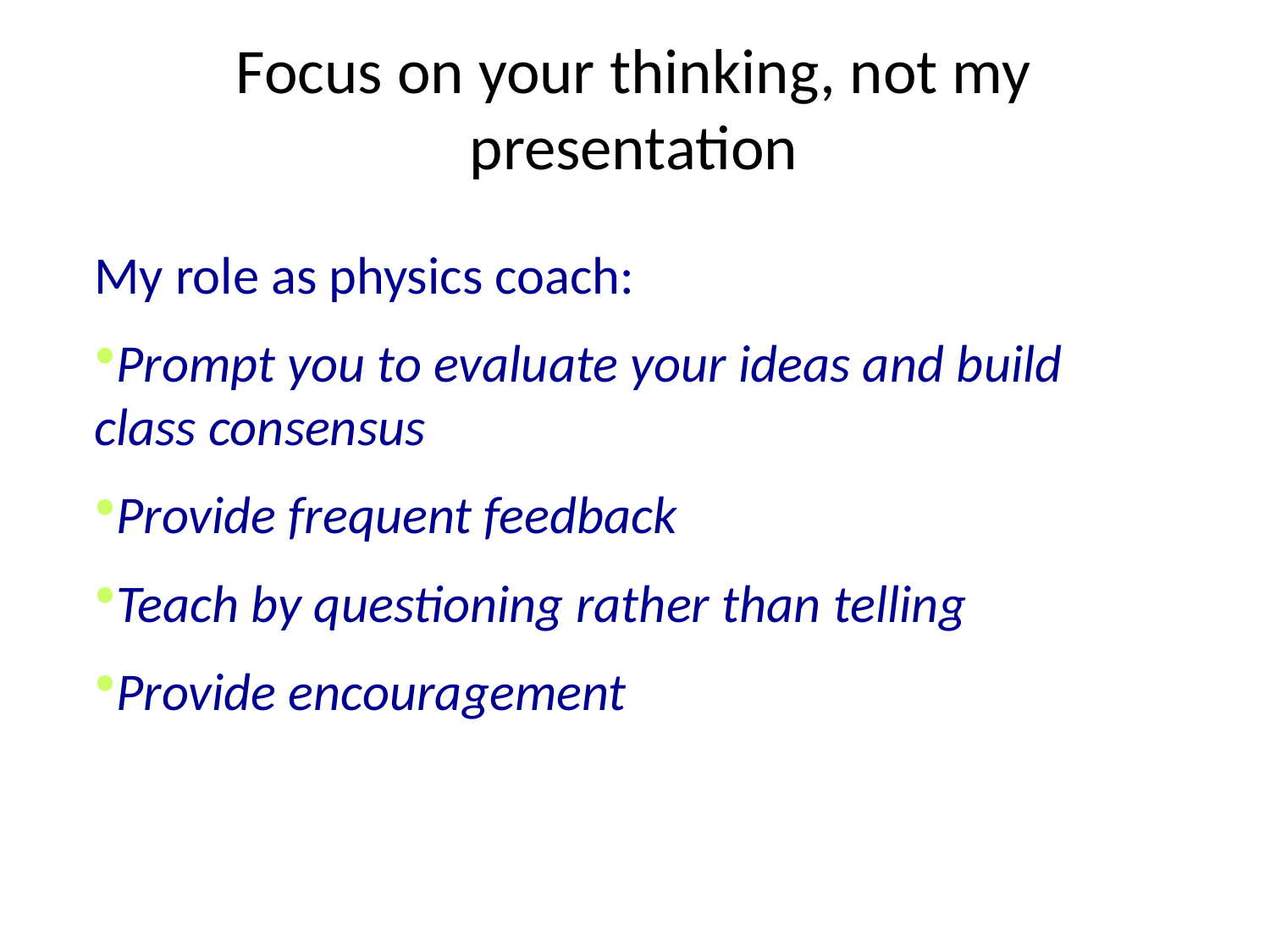

# Focus on your thinking, not my presentation
My role as physics coach:
Prompt you to evaluate your ideas and build class consensus
Provide frequent feedback
Teach by questioning rather than telling
Provide encouragement